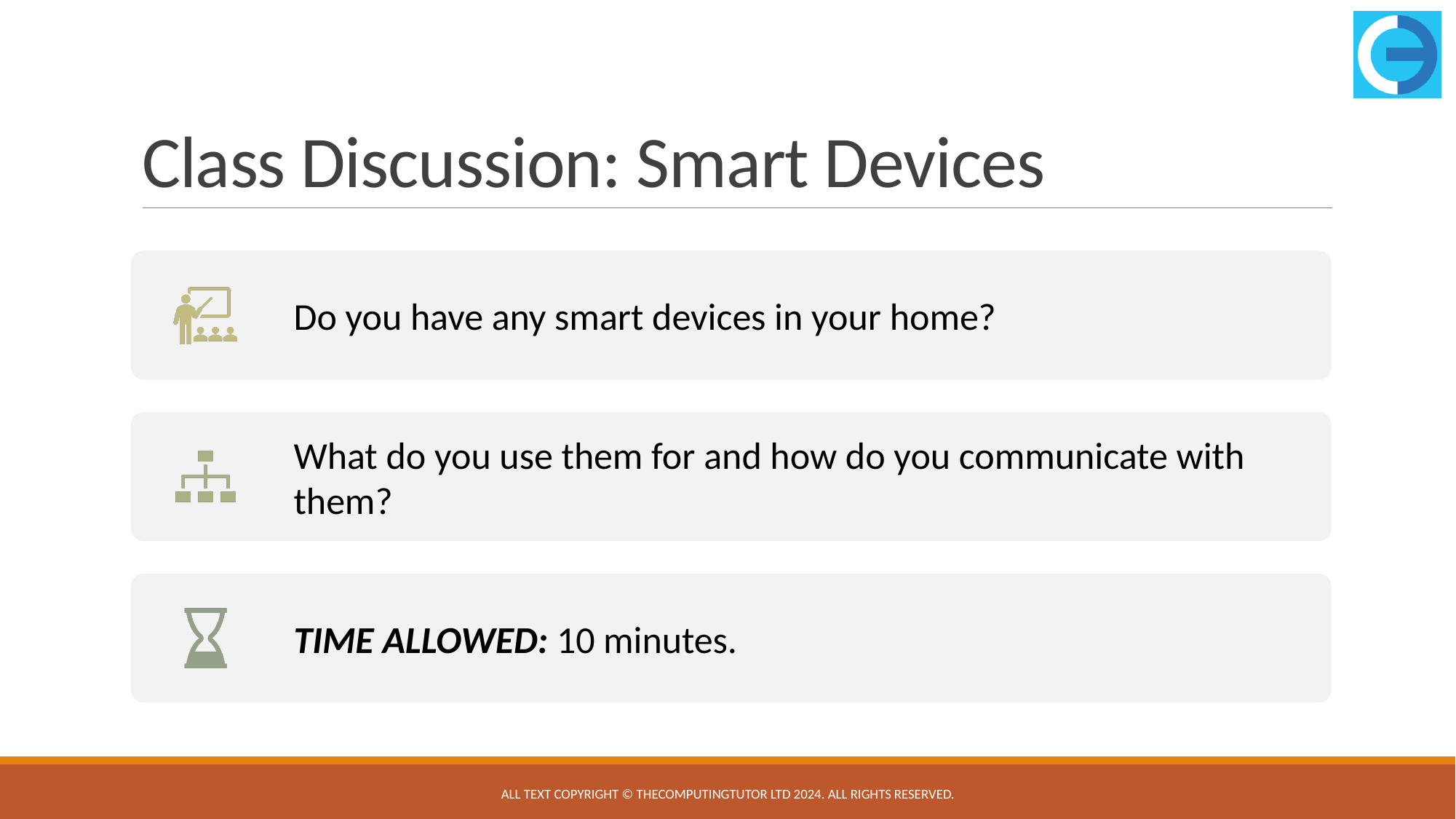

# Class Discussion: Smart Devices
Do you have any smart devices in your home?
What do you use them for and how do you communicate with them?
TIME ALLOWED: 10 minutes.
All text copyright © TheComputingTutor Ltd 2024. All rights Reserved.